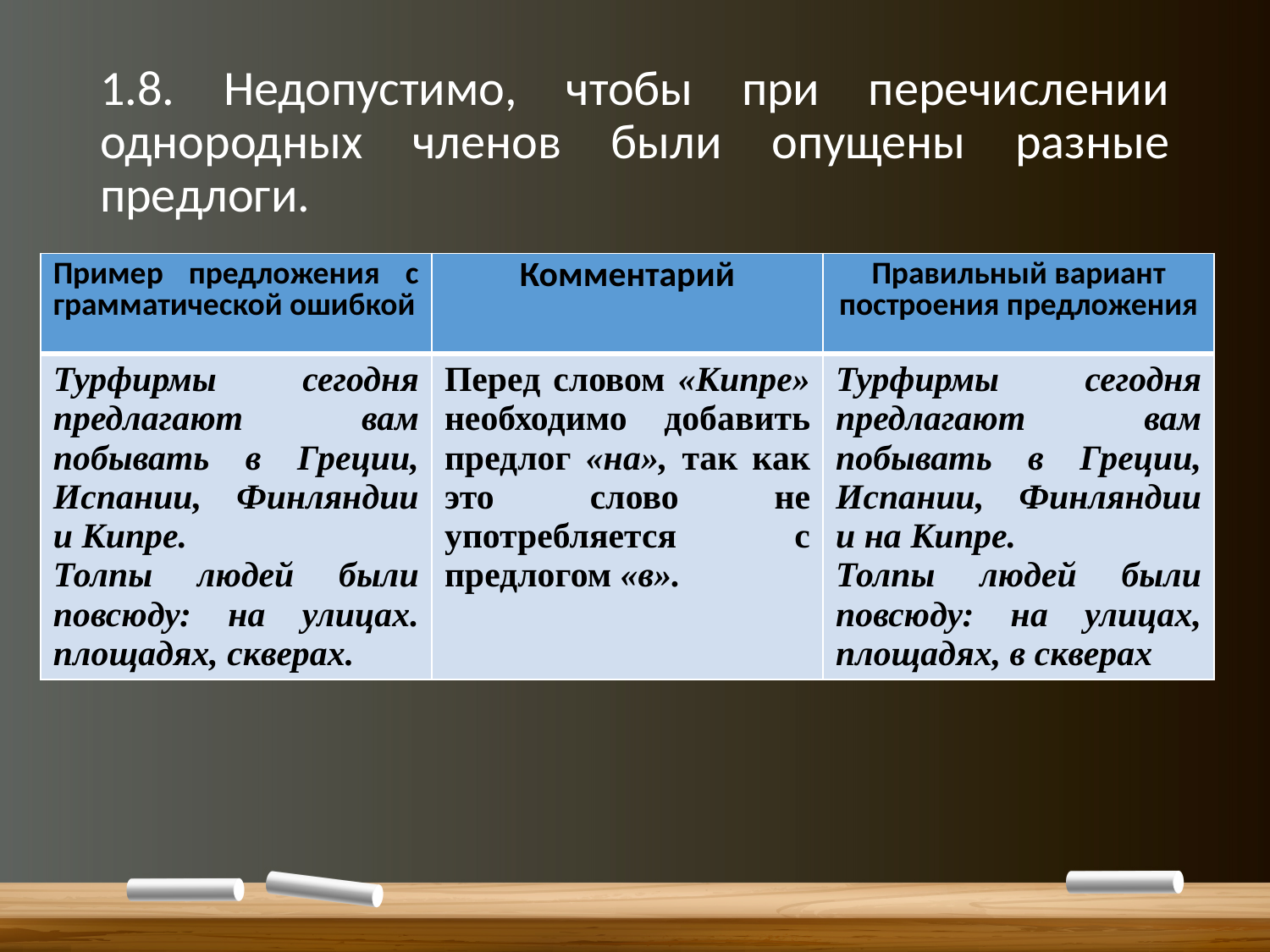

# 1.8. Недопустимо, чтобы при перечислении однородных членов были опущены разные предлоги.
| Пример предложения с грамматической ошибкой | Комментарий | Правильный вариант построения предложения |
| --- | --- | --- |
| Турфирмы сегодня предла­гают вам побывать в Греции, Испании, Финляндии и Кипре. Толпы людей были повсюду: на улицах. площадях, скверах. | Перед словом «Кипре» не­обходимо добавить пред­лог «на», так как это слово не употребляется с предло­гом «в». | Турфирмы сегодня предла­гают вам побывать в Греции, Испании, Финляндии и на Кипре. Толпы людей были повсюду: на улицах, площадях, в скверах |